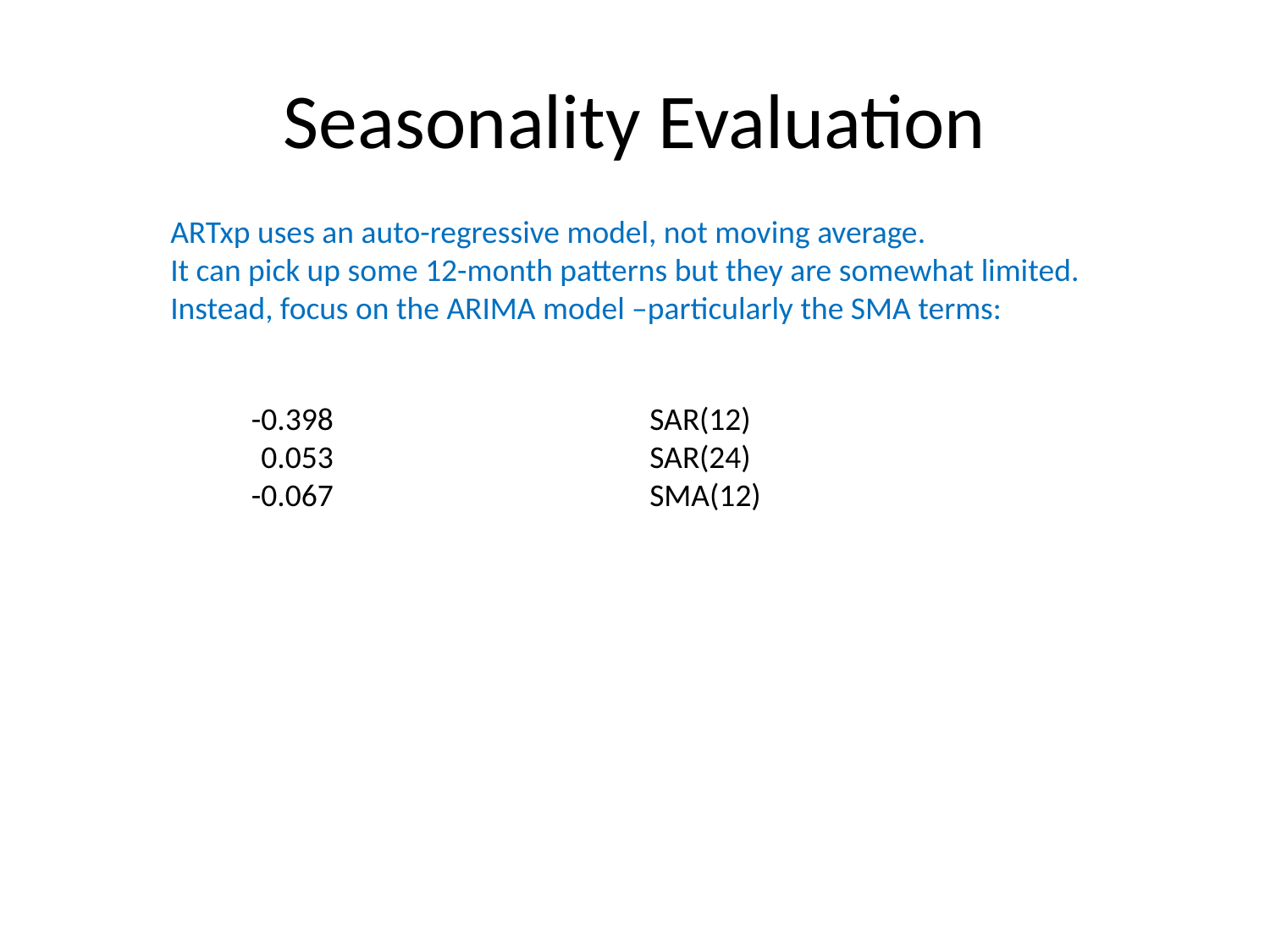

# Seasonality Evaluation
ARTxp uses an auto-regressive model, not moving average.
It can pick up some 12-month patterns but they are somewhat limited.
Instead, focus on the ARIMA model –particularly the SMA terms:
	-0.398	SAR(12)
	0.053	SAR(24)
	-0.067	SMA(12)